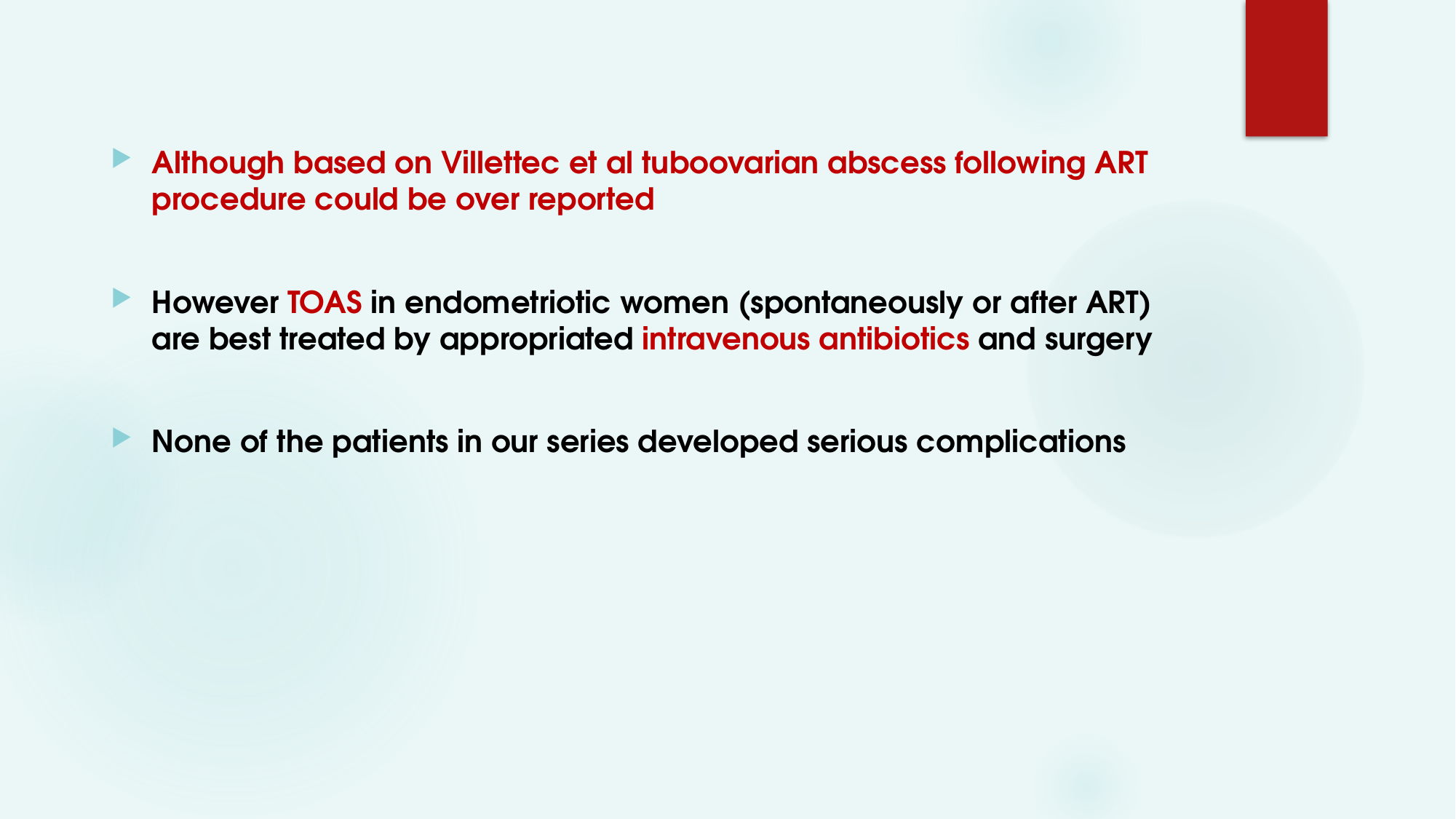

Although based on Villettec et al tuboovarian abscess following ART procedure could be over reported

However TOAS in endometriotic women (spontaneously or after ART) are best treated by appropriated intravenous antibiotics and surgery

None of the patients in our series developed serious complications